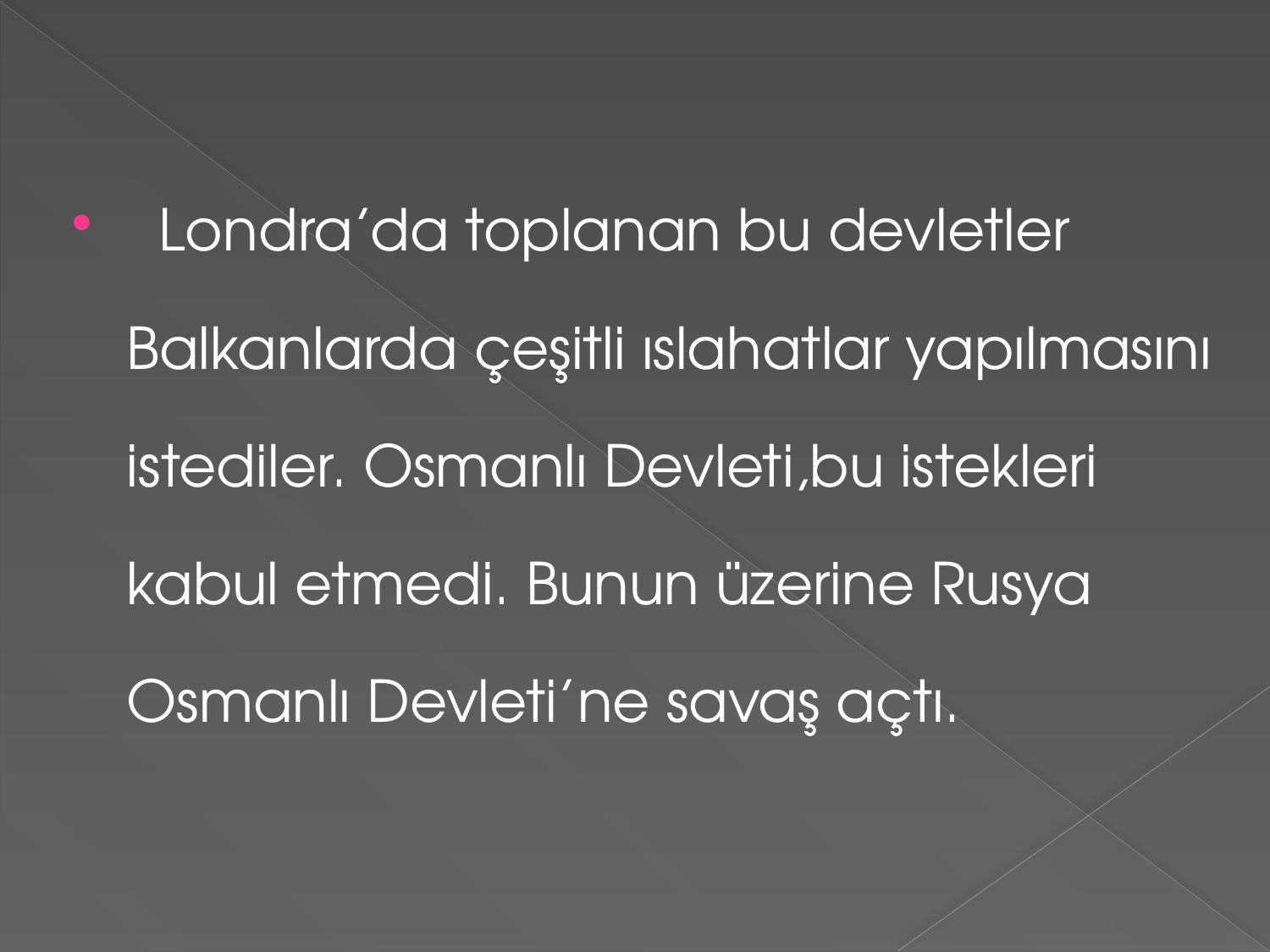

Londra’da toplanan bu devletler Balkanlarda çeşitli ıslahatlar yapılmasını istediler. Osmanlı Devleti,bu istekleri kabul etmedi. Bunun üzerine Rusya Osmanlı Devleti’ne savaş açtı.